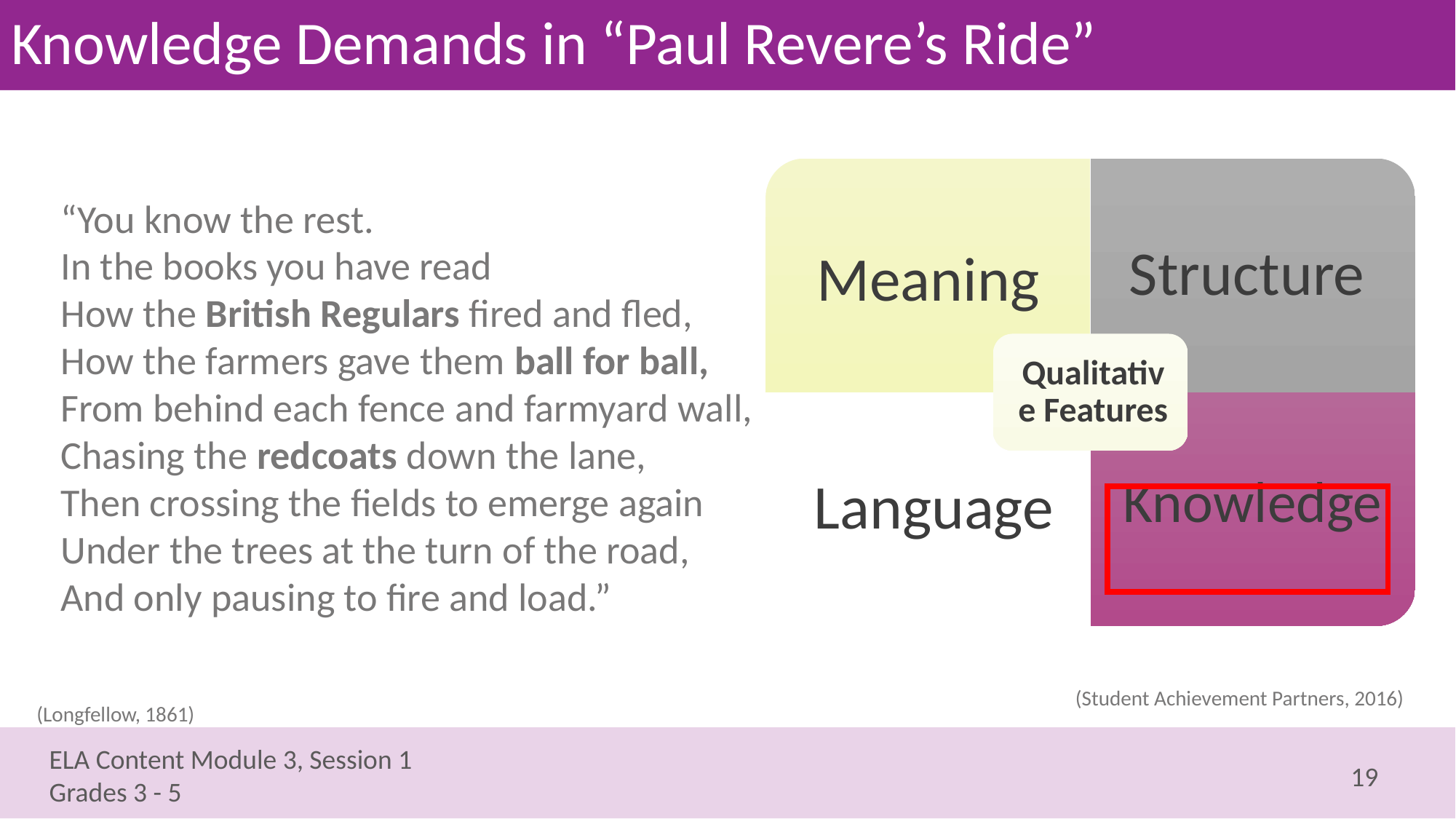

# Knowledge Demands in “Paul Revere’s Ride”
Meaning
Structure
Language
Knowledge
Qualitative Features
   “You know the rest.
   In the books you have read
   How the British Regulars fired and fled,
   How the farmers gave them ball for ball,
   From behind each fence and farmyard wall,
   Chasing the redcoats down the lane,
   Then crossing the fields to emerge again
   Under the trees at the turn of the road,
   And only pausing to fire and load.”

(Student Achievement Partners, 2016)
(Longfellow, 1861)
19